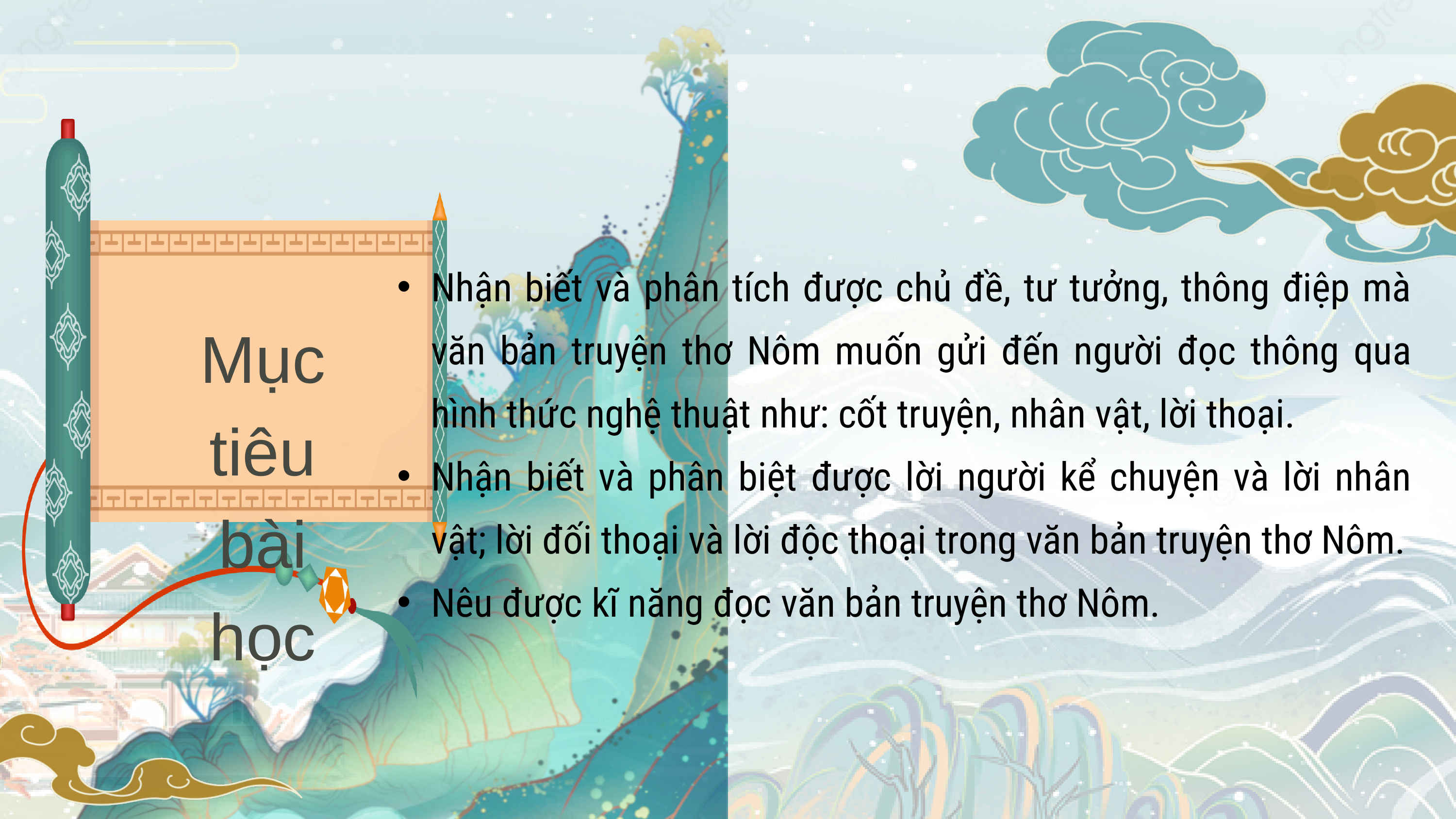

Nhận biết và phân tích được chủ đề, tư tưởng, thông điệp mà văn bản truyện thơ Nôm muốn gửi đến người đọc thông qua hình thức nghệ thuật như: cốt truyện, nhân vật, lời thoại.
Nhận biết và phân biệt được lời người kể chuyện và lời nhân vật; lời đối thoại và lời độc thoại trong văn bản truyện thơ Nôm.
Nêu được kĩ năng đọc văn bản truyện thơ Nôm.

Mục tiêu bài học